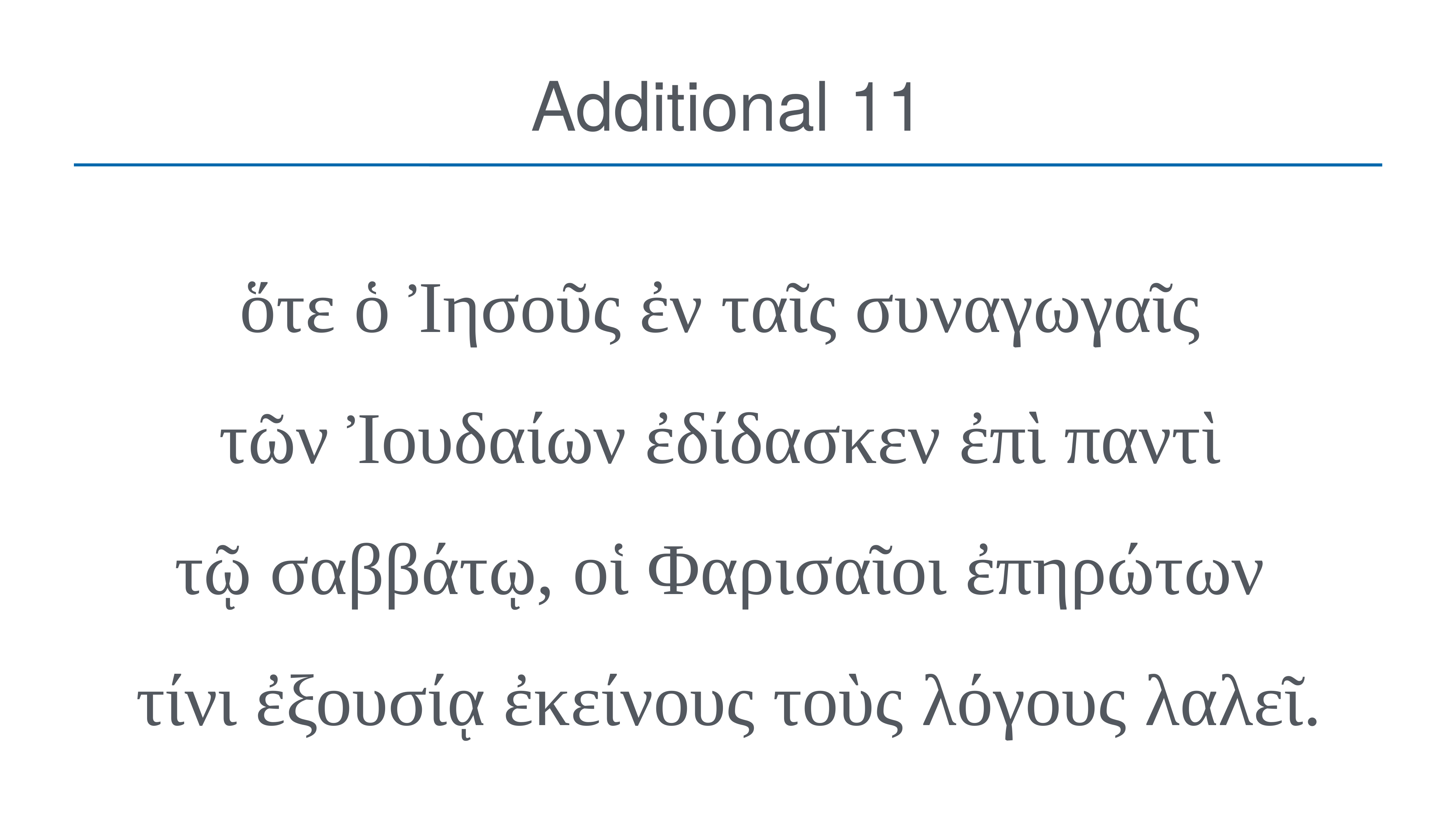

# Additional 11
ὅτε ὁ Ἰησοῦς ἐν ταῖς συναγωγαῖς
τῶν Ἰουδαίων ἐδίδασκεν ἐπὶ παντὶ
τῷ σαββάτῳ, οἱ Φαρισαῖοι ἐπηρώτων
τίνι ἐξουσίᾳ ἐκείνους τοὺς λόγους λαλεῖ.